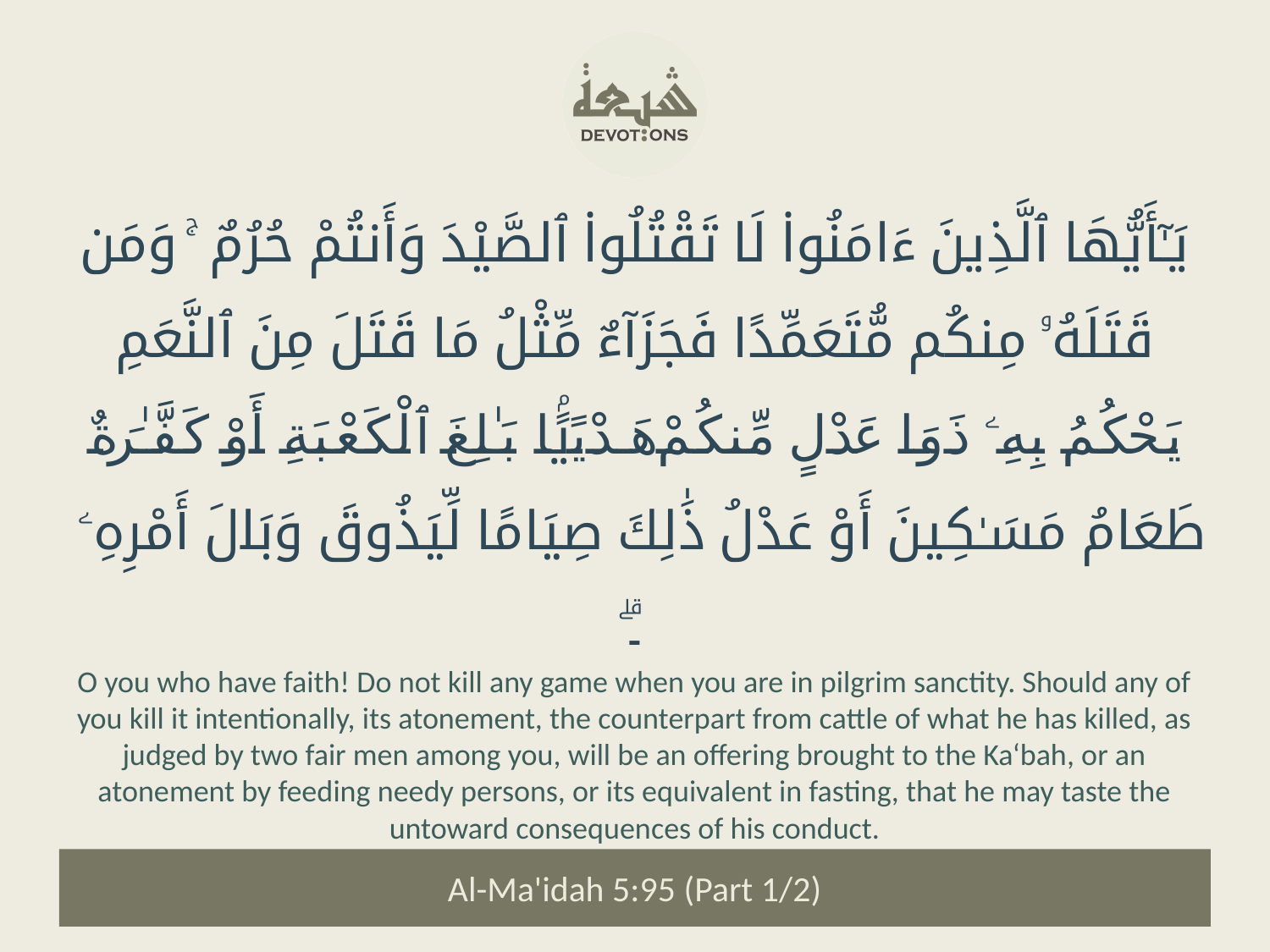

يَـٰٓأَيُّهَا ٱلَّذِينَ ءَامَنُوا۟ لَا تَقْتُلُوا۟ ٱلصَّيْدَ وَأَنتُمْ حُرُمٌ ۚ وَمَن قَتَلَهُۥ مِنكُم مُّتَعَمِّدًا فَجَزَآءٌ مِّثْلُ مَا قَتَلَ مِنَ ٱلنَّعَمِ يَحْكُمُ بِهِۦ ذَوَا عَدْلٍ مِّنكُمْ هَدْيًۢا بَـٰلِغَ ٱلْكَعْبَةِ أَوْ كَفَّـٰرَةٌ طَعَامُ مَسَـٰكِينَ أَوْ عَدْلُ ذَٰلِكَ صِيَامًا لِّيَذُوقَ وَبَالَ أَمْرِهِۦ  ۔ۗ
O you who have faith! Do not kill any game when you are in pilgrim sanctity. Should any of you kill it intentionally, its atonement, the counterpart from cattle of what he has killed, as judged by two fair men among you, will be an offering brought to the Ka‘bah, or an atonement by feeding needy persons, or its equivalent in fasting, that he may taste the untoward consequences of his conduct.
Al-Ma'idah 5:95 (Part 1/2)